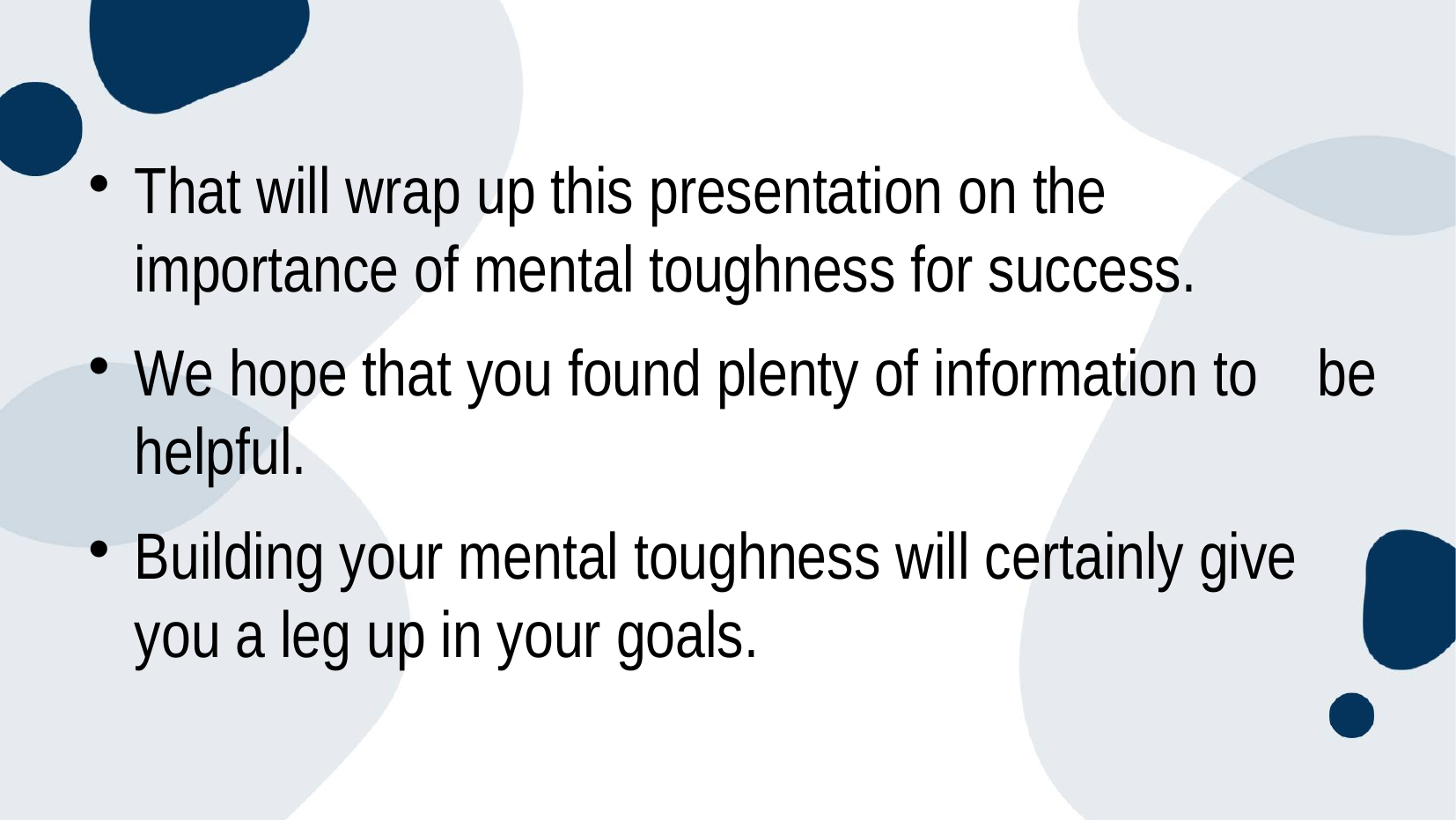

#
That will wrap up this presentation on the importance of mental toughness for success.
We hope that you found plenty of information to    be helpful.
Building your mental toughness will certainly give you a leg up in your goals.